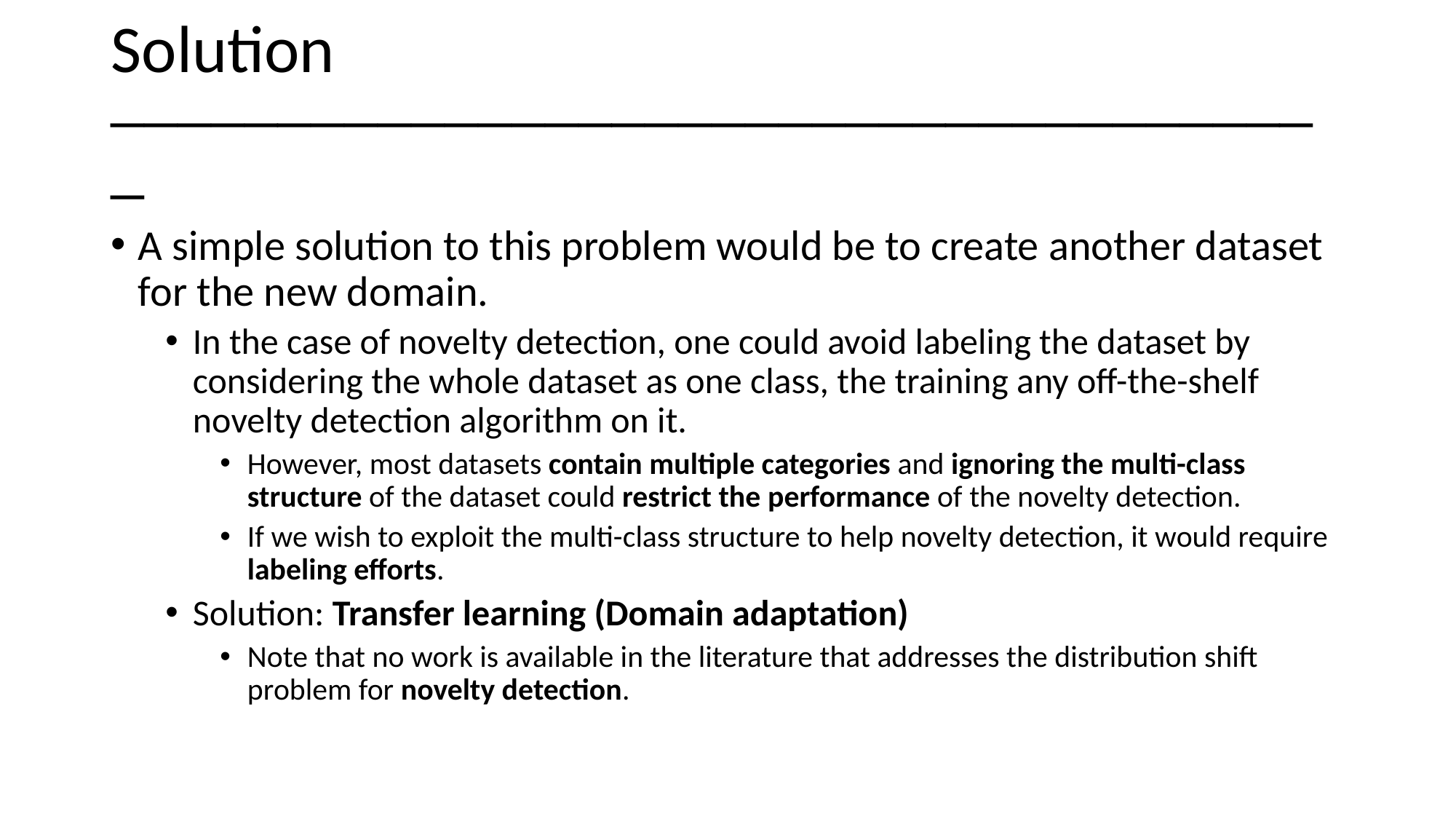

# Solution ─────────────────────────────────────
A simple solution to this problem would be to create another dataset for the new domain.
In the case of novelty detection, one could avoid labeling the dataset by considering the whole dataset as one class, the training any off-the-shelf novelty detection algorithm on it.
However, most datasets contain multiple categories and ignoring the multi-class structure of the dataset could restrict the performance of the novelty detection.
If we wish to exploit the multi-class structure to help novelty detection, it would require labeling efforts.
Solution: Transfer learning (Domain adaptation)
Note that no work is available in the literature that addresses the distribution shift problem for novelty detection.